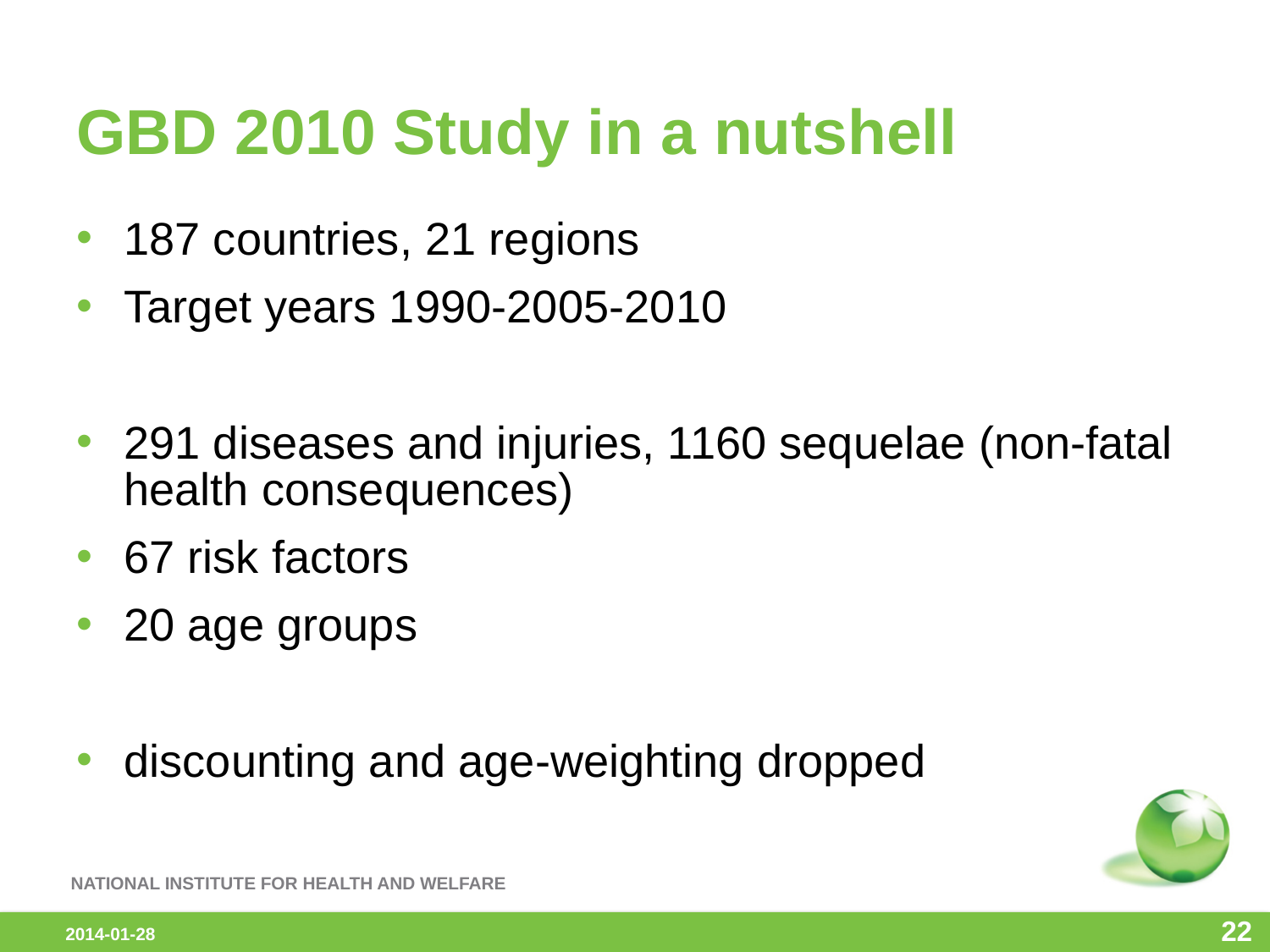

# GBD 2010 Study in a nutshell
187 countries, 21 regions
Target years 1990-2005-2010

291 diseases and injuries, 1160 sequelae (non-fatal health consequences)
67 risk factors
20 age groups

discounting and age-weighting dropped

22
2014-01-28